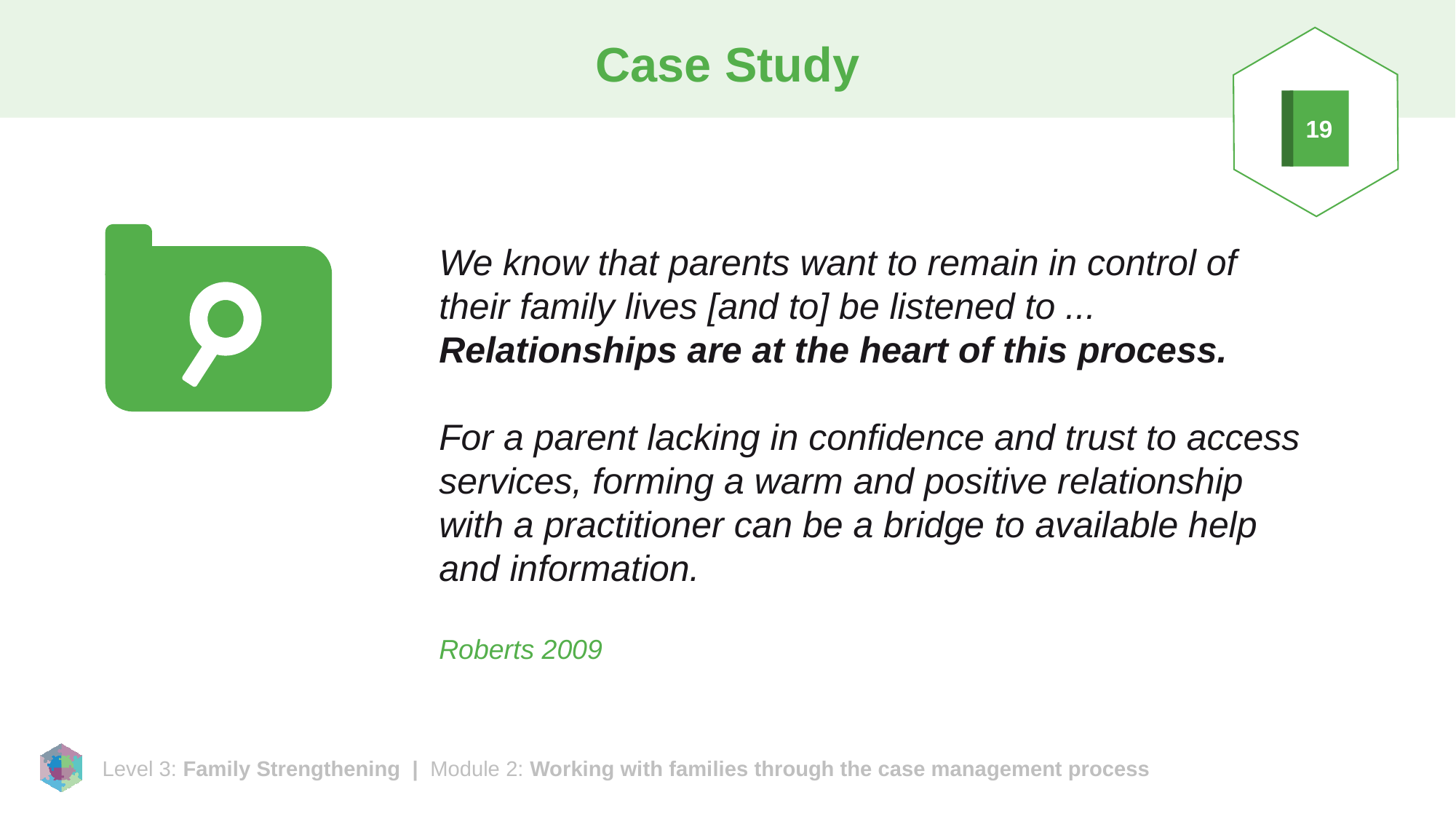

# Case Study

19

We know that parents want to remain in control of their family lives [and to] be listened to ... Relationships are at the heart of this process.

For a parent lacking in confidence and trust to access services, forming a warm and positive relationship with a practitioner can be a bridge to available help and information.

Roberts 2009